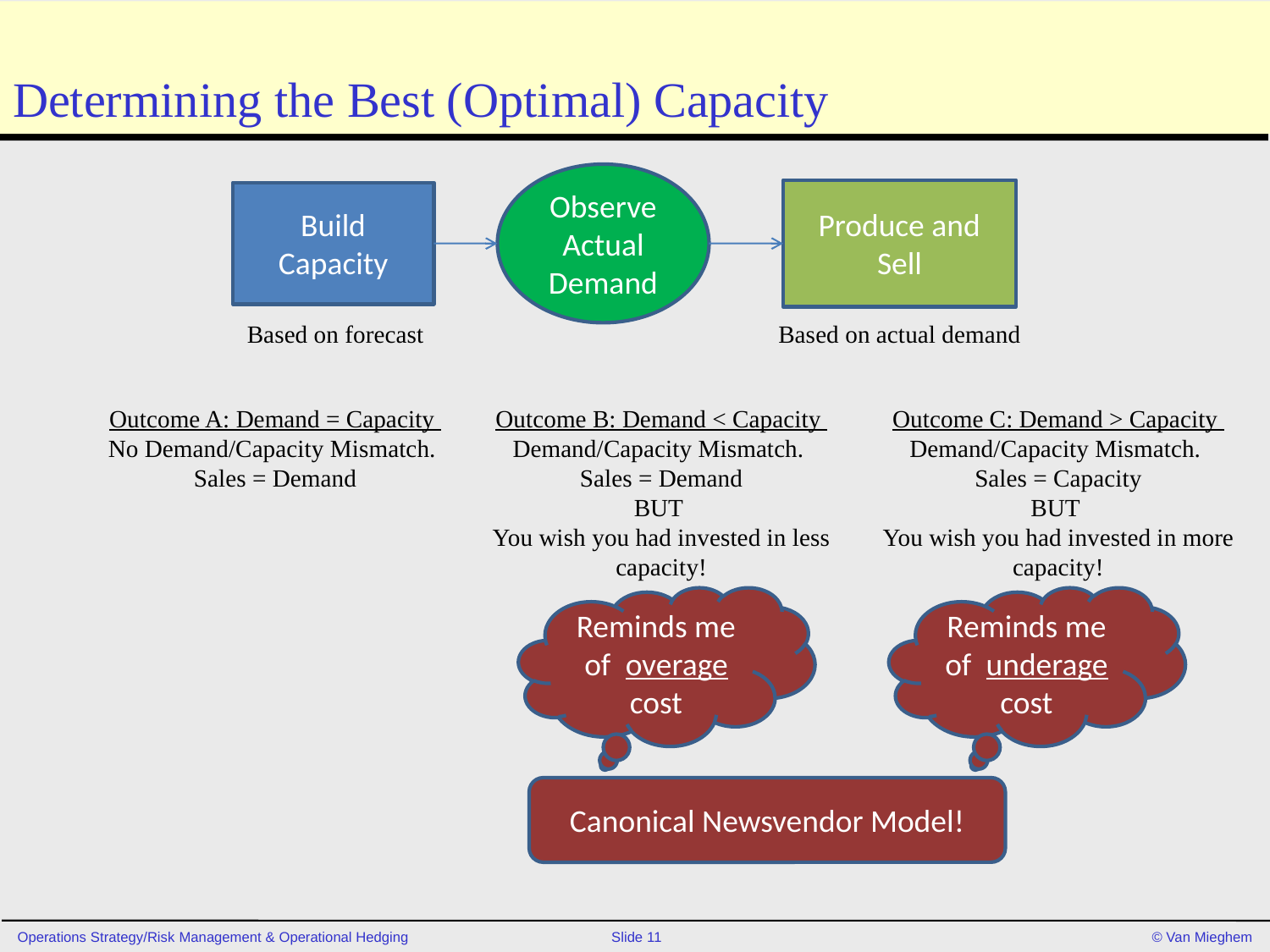

# Determining the Best (Optimal) Capacity
Observe Actual Demand
Produce and Sell
Build Capacity
Based on forecast
Based on actual demand
Outcome A: Demand = Capacity
No Demand/Capacity Mismatch.
Sales = Demand
Outcome B: Demand < Capacity
Demand/Capacity Mismatch.
Sales = Demand
BUT
You wish you had invested in less capacity!
Outcome C: Demand > Capacity
Demand/Capacity Mismatch.
Sales = Capacity
BUT
You wish you had invested in more capacity!
Reminds me of  overage cost
Reminds me of  underage cost
Canonical Newsvendor Model!